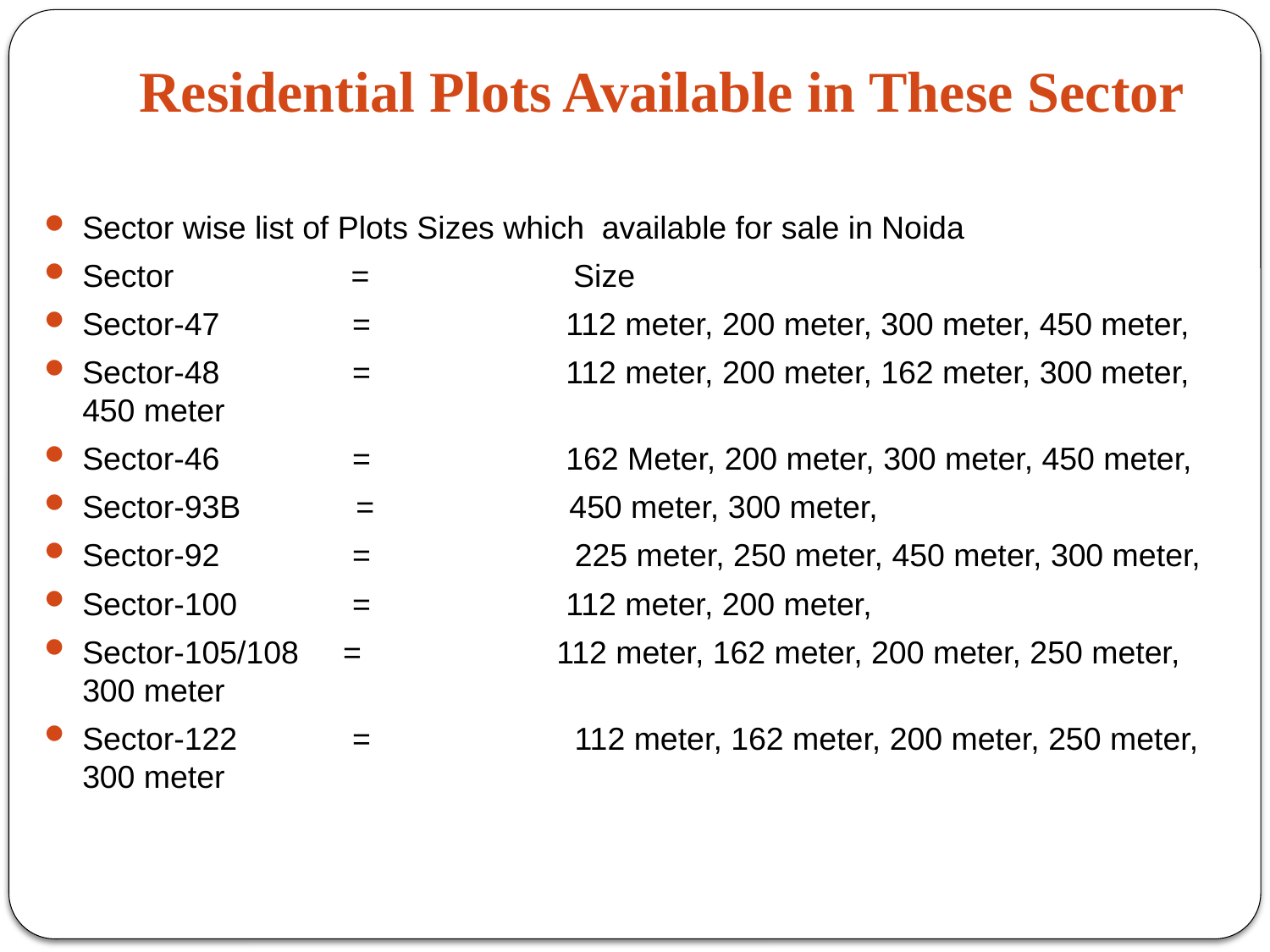

# Residential Plots Available in These Sector
Sector wise list of Plots Sizes which  available for sale in Noida
Sector                    =                       Size
Sector-47               =                      112 meter, 200 meter, 300 meter, 450 meter,
Sector-48               =                      112 meter, 200 meter, 162 meter, 300 meter, 450 meter
Sector-46               =                      162 Meter, 200 meter, 300 meter, 450 meter,
Sector-93B             =                      450 meter, 300 meter,
Sector-92               =                       225 meter, 250 meter, 450 meter, 300 meter,
Sector-100             =                      112 meter, 200 meter,
Sector-105/108     =                      112 meter, 162 meter, 200 meter, 250 meter, 300 meter
Sector-122             =                       112 meter, 162 meter, 200 meter, 250 meter, 300 meter